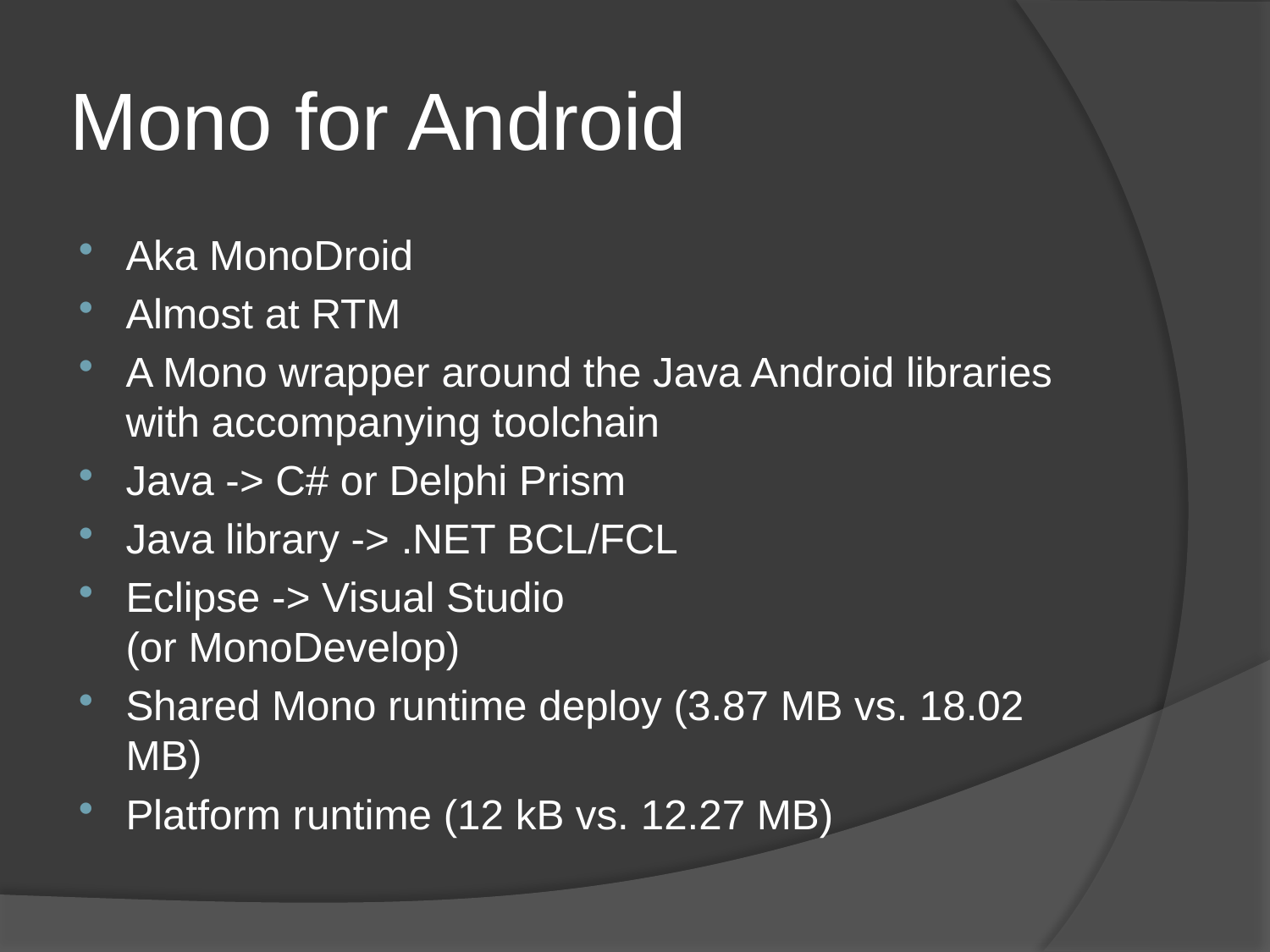

# Mono for Android
Aka MonoDroid
Almost at RTM
A Mono wrapper around the Java Android libraries with accompanying toolchain
Java -> C# or Delphi Prism
Java library -> .NET BCL/FCL
Eclipse -> Visual Studio
(or MonoDevelop)
Shared Mono runtime deploy (3.87 MB vs. 18.02 MB)
Platform runtime (12 kB vs. 12.27 MB)